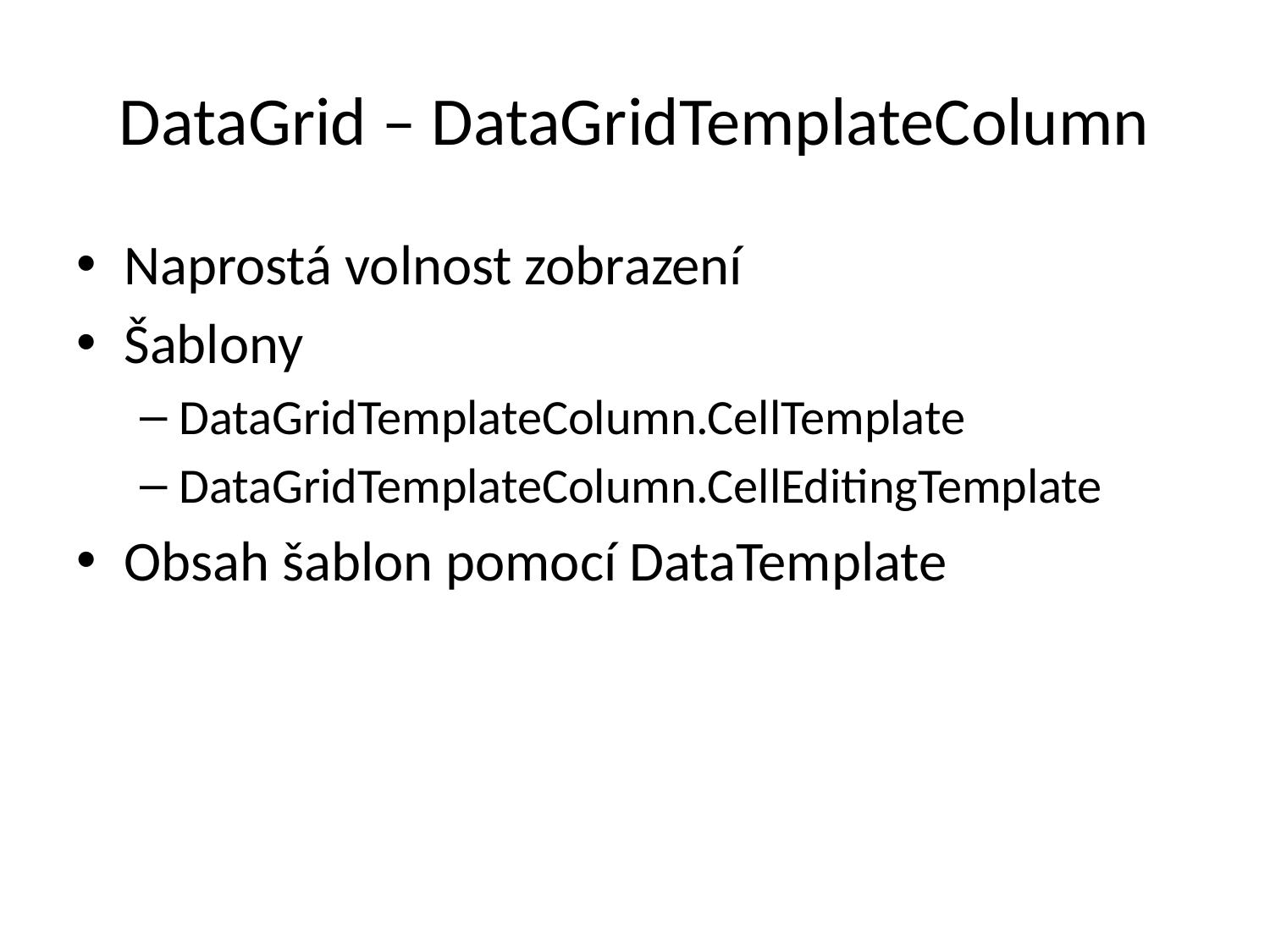

# DataGrid – DataGridTemplateColumn
Naprostá volnost zobrazení
Šablony
DataGridTemplateColumn.CellTemplate
DataGridTemplateColumn.CellEditingTemplate
Obsah šablon pomocí DataTemplate